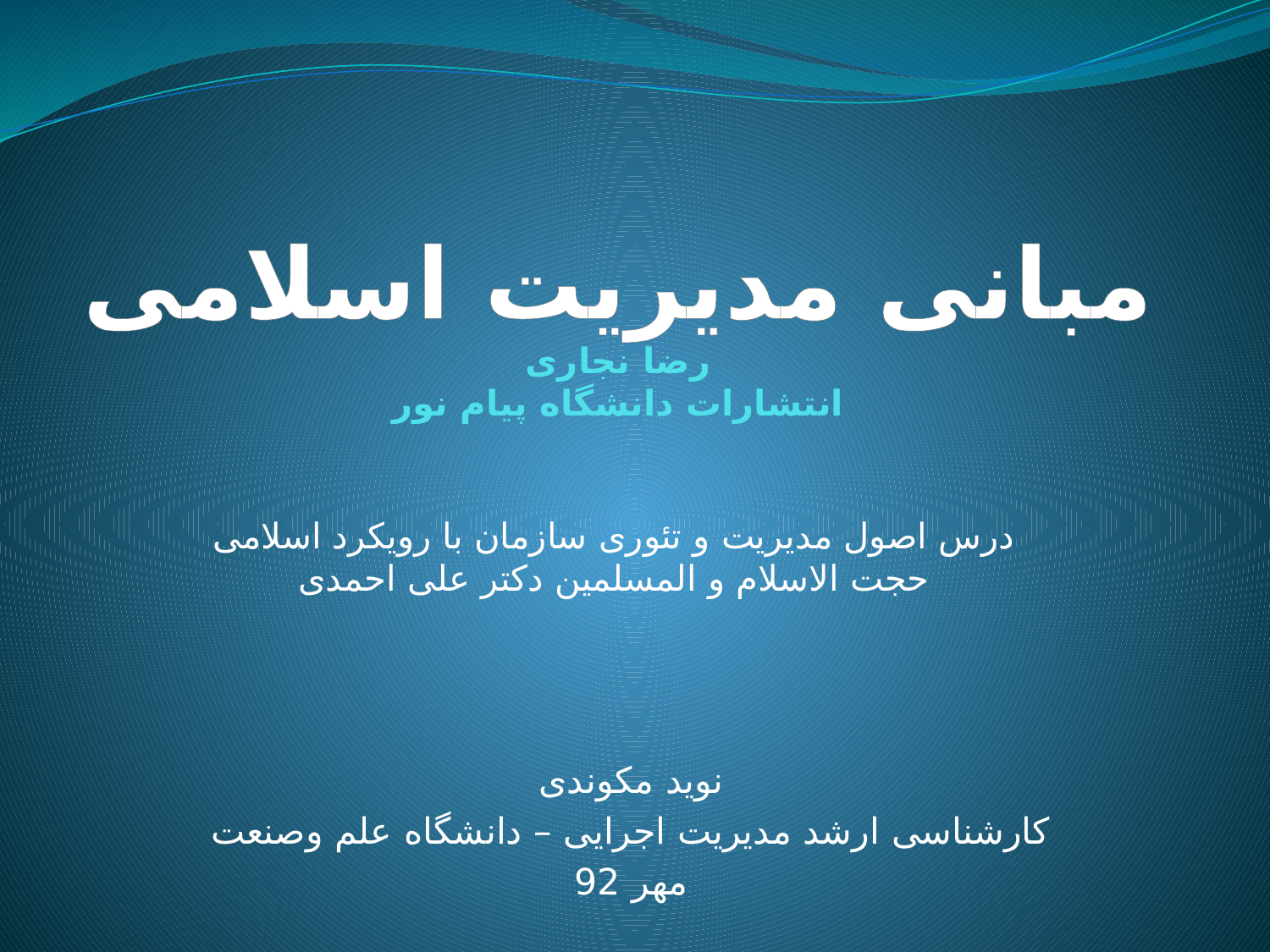

# مبانی مدیریت اسلامی رضا نجاری انتشارات دانشگاه پیام نور
درس اصول مدیریت و تئوری سازمان با رویکرد اسلامی
حجت الاسلام و المسلمین دکتر علی احمدی
نوید مکوندی
کارشناسی ارشد مدیریت اجرایی – دانشگاه علم وصنعت
مهر 92